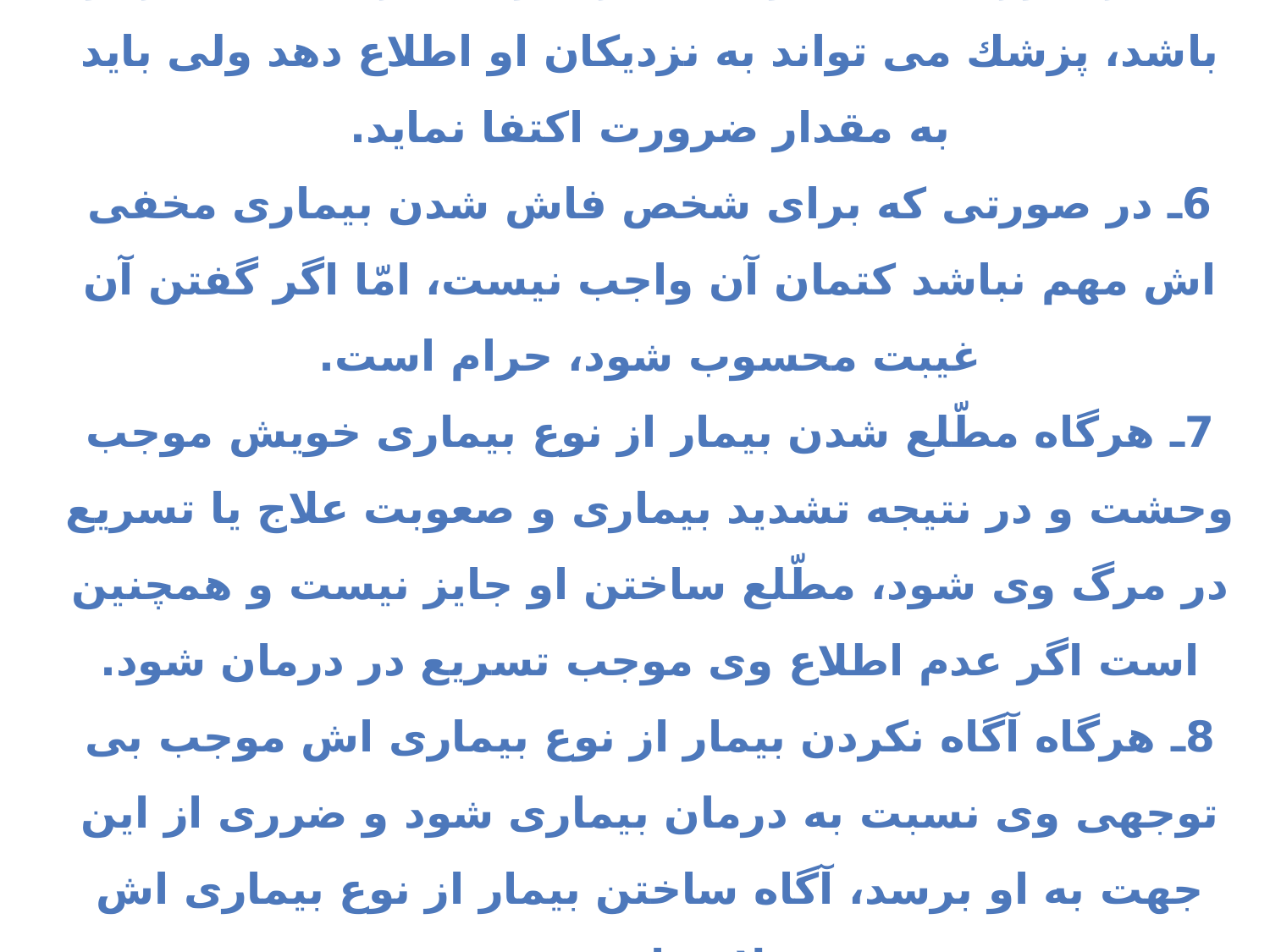

5ـ در صورتى كه مداواى بيمار متوقف بر افشاى سرّ او باشد، پزشك مى تواند به نزديكان او اطلاع دهد ولى بايد به مقدار ضرورت اكتفا نمايد.
6ـ در صورتى كه براى شخص فاش شدن بيمارى مخفى اش مهم نباشد كتمان آن واجب نيست، امّا اگر گفتن آن غيبت محسوب شود، حرام است.
7ـ هرگاه مطّلع شدن بيمار از نوع بيمارى خويش موجب وحشت و در نتيجه تشديد بيمارى و صعوبت علاج يا تسريع در مرگ وى شود، مطّلع ساختن او جايز نيست و همچنين است اگر عدم اطلاع وى موجب تسريع در درمان شود.
8ـ هرگاه آگاه نكردن بيمار از نوع بيمارى اش موجب بى توجهى وى نسبت به درمان بيمارى شود و ضررى از اين جهت به او برسد، آگاه ساختن بيمار از نوع بيمارى اش لازم است.